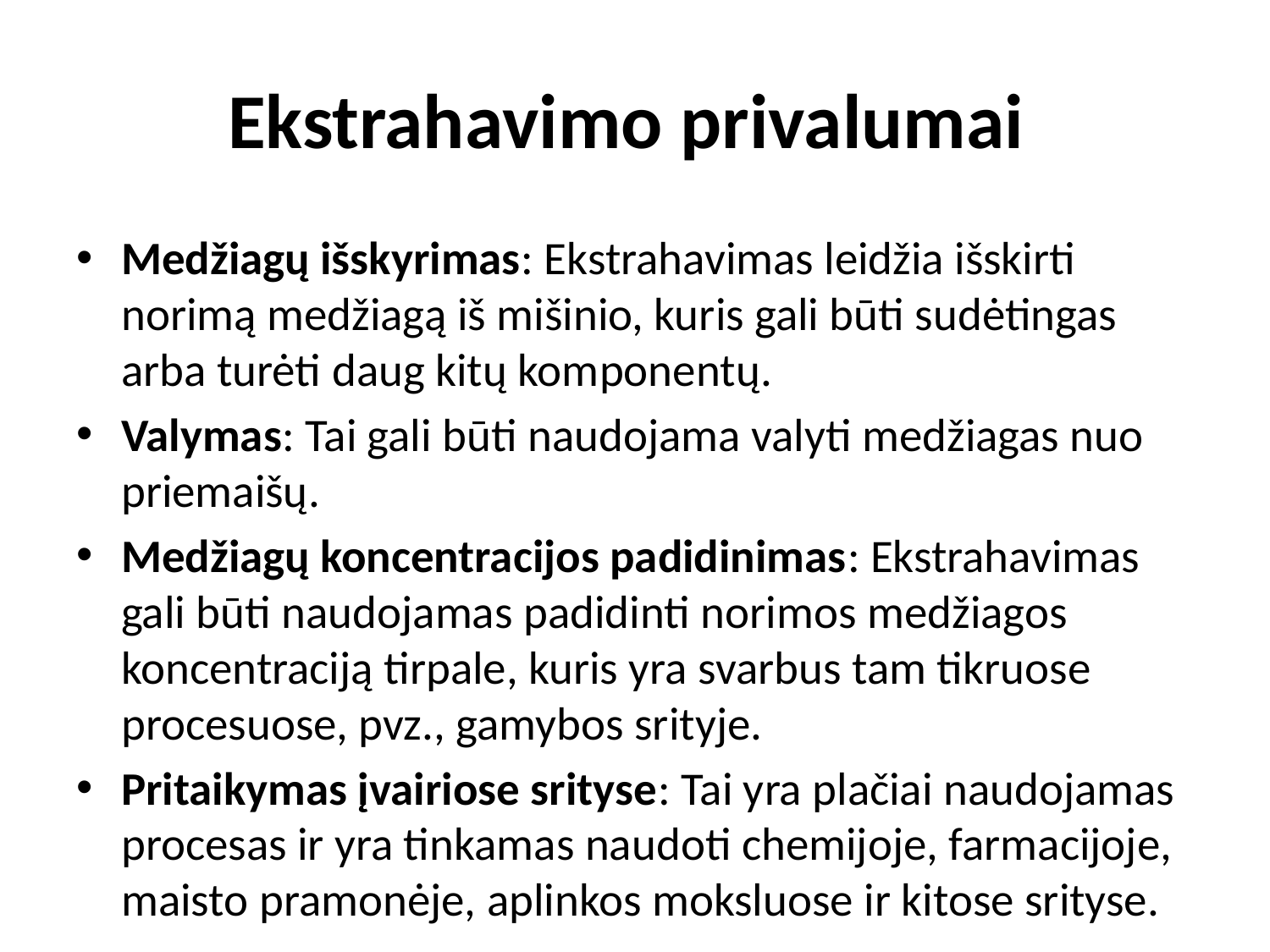

# Ekstrahavimo privalumai
Medžiagų išskyrimas: Ekstrahavimas leidžia išskirti norimą medžiagą iš mišinio, kuris gali būti sudėtingas arba turėti daug kitų komponentų.
Valymas: Tai gali būti naudojama valyti medžiagas nuo priemaišų.
Medžiagų koncentracijos padidinimas: Ekstrahavimas gali būti naudojamas padidinti norimos medžiagos koncentraciją tirpale, kuris yra svarbus tam tikruose procesuose, pvz., gamybos srityje.
Pritaikymas įvairiose srityse: Tai yra plačiai naudojamas procesas ir yra tinkamas naudoti chemijoje, farmacijoje, maisto pramonėje, aplinkos moksluose ir kitose srityse.